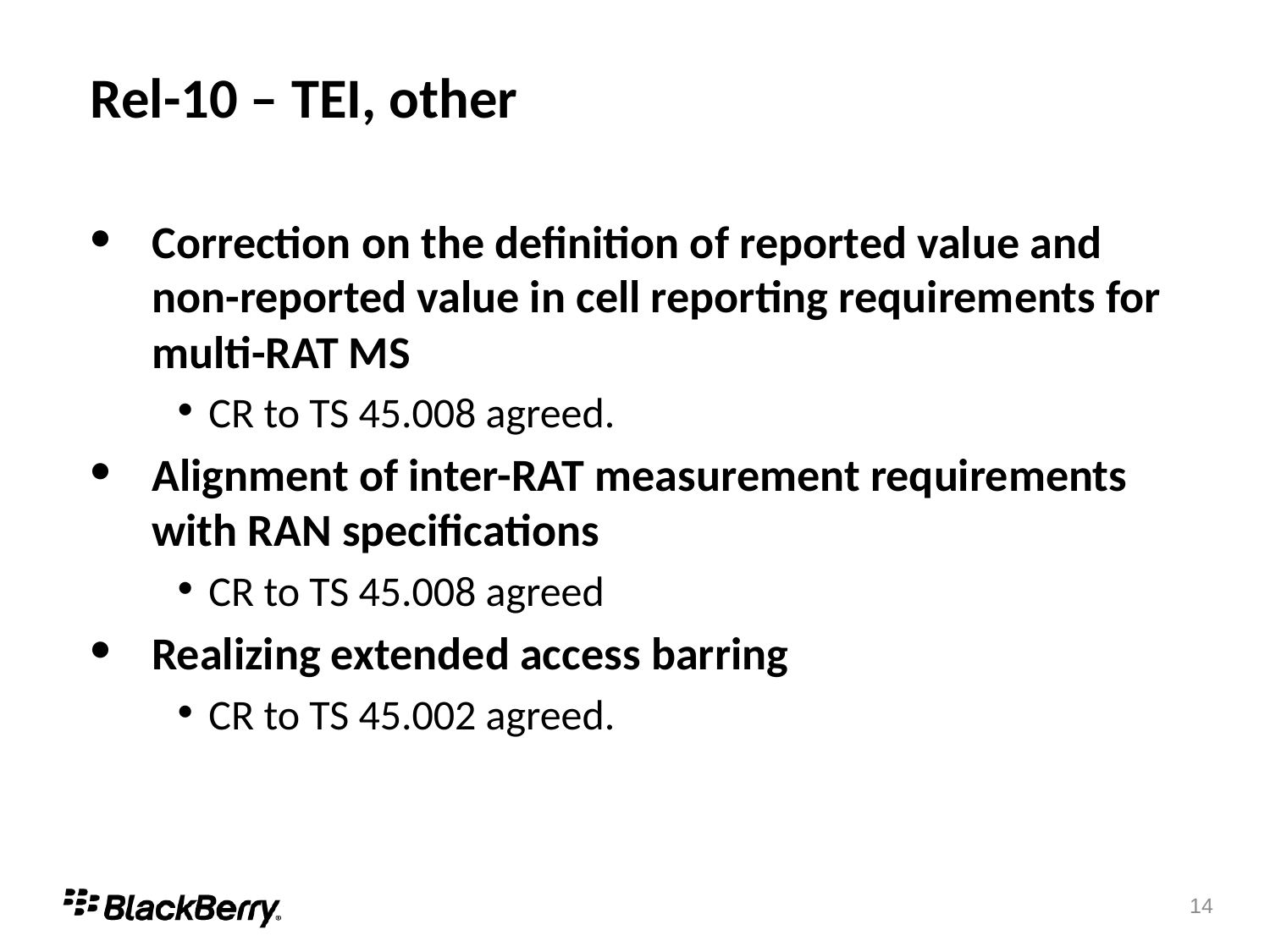

# Rel-10 – TEI, other
Correction on the definition of reported value and non-reported value in cell reporting requirements for multi-RAT MS
CR to TS 45.008 agreed.
Alignment of inter-RAT measurement requirements with RAN specifications
CR to TS 45.008 agreed
Realizing extended access barring
CR to TS 45.002 agreed.

14